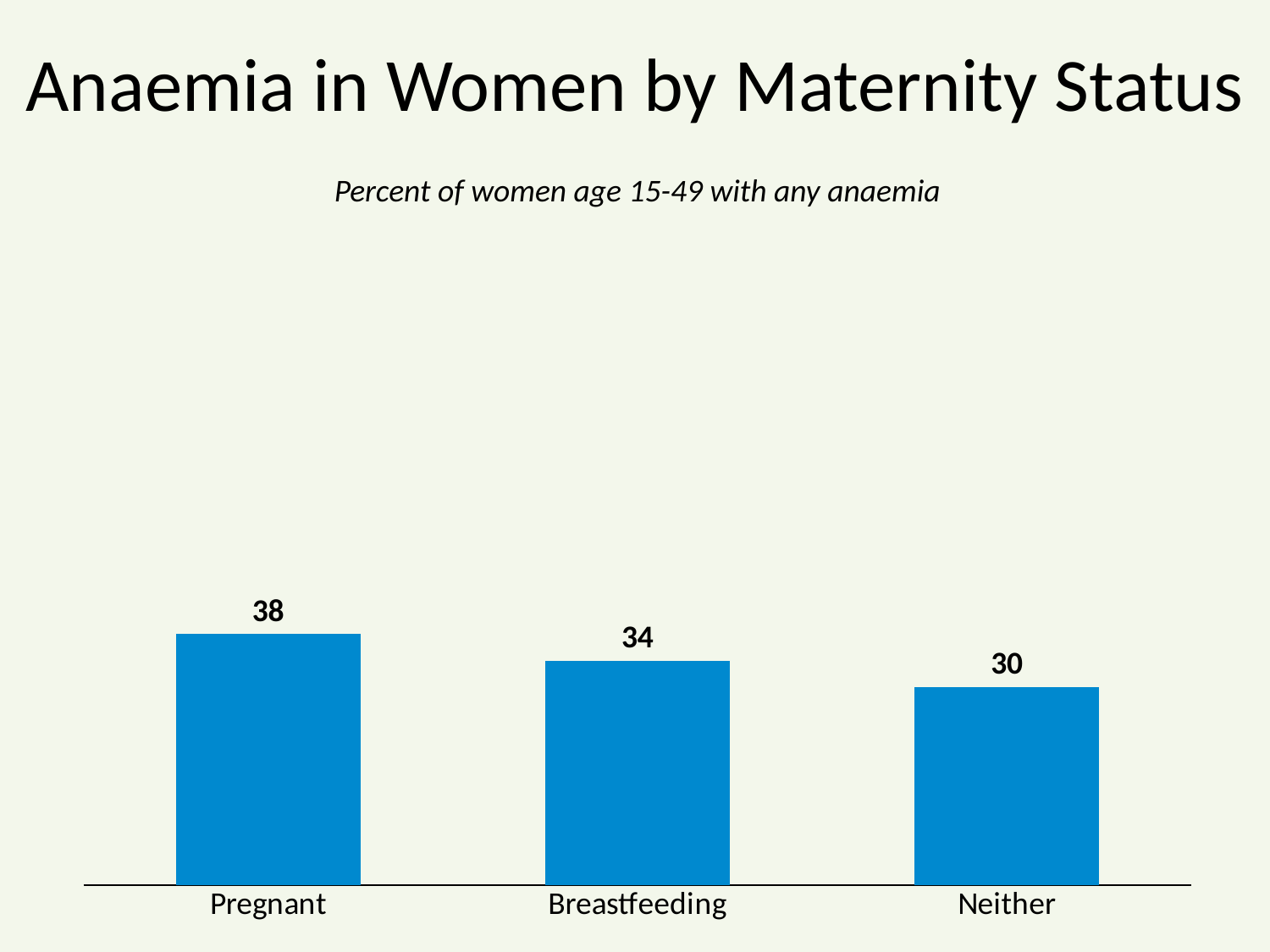

# Anaemia in Women by Maternity Status
Percent of women age 15-49 with any anaemia

### Chart

| Category | Any anaemia |
|---|---|
| Pregnant | 38.0 |
| Breastfeeding | 34.0 |
| Neither | 30.0 |